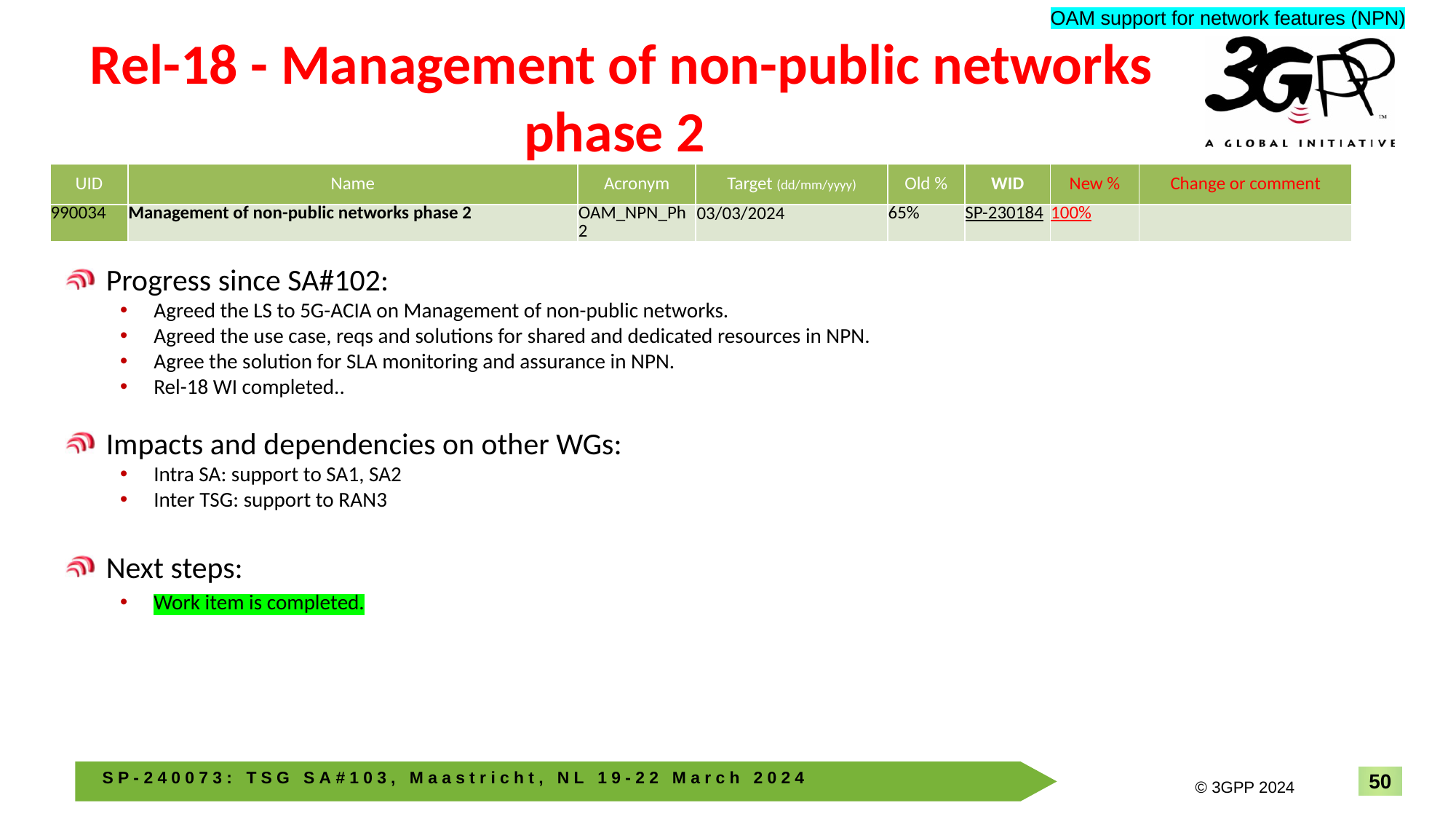

OAM support for network features (NPN)
# Rel-18 - Management of non-public networks phase 2
| UID | Name | Acronym | Target (dd/mm/yyyy) | Old % | WID | New % | Change or comment |
| --- | --- | --- | --- | --- | --- | --- | --- |
| 990034 | Management of non-public networks phase 2 | OAM\_NPN\_Ph2 | 03/03/2024 | 65% | SP-230184 | 100% |  |
Progress since SA#102:
Agreed the LS to 5G-ACIA on Management of non-public networks.
Agreed the use case, reqs and solutions for shared and dedicated resources in NPN.
Agree the solution for SLA monitoring and assurance in NPN.
Rel-18 WI completed..

Impacts and dependencies on other WGs:
Intra SA: support to SA1, SA2
Inter TSG: support to RAN3

Next steps:
Work item is completed.